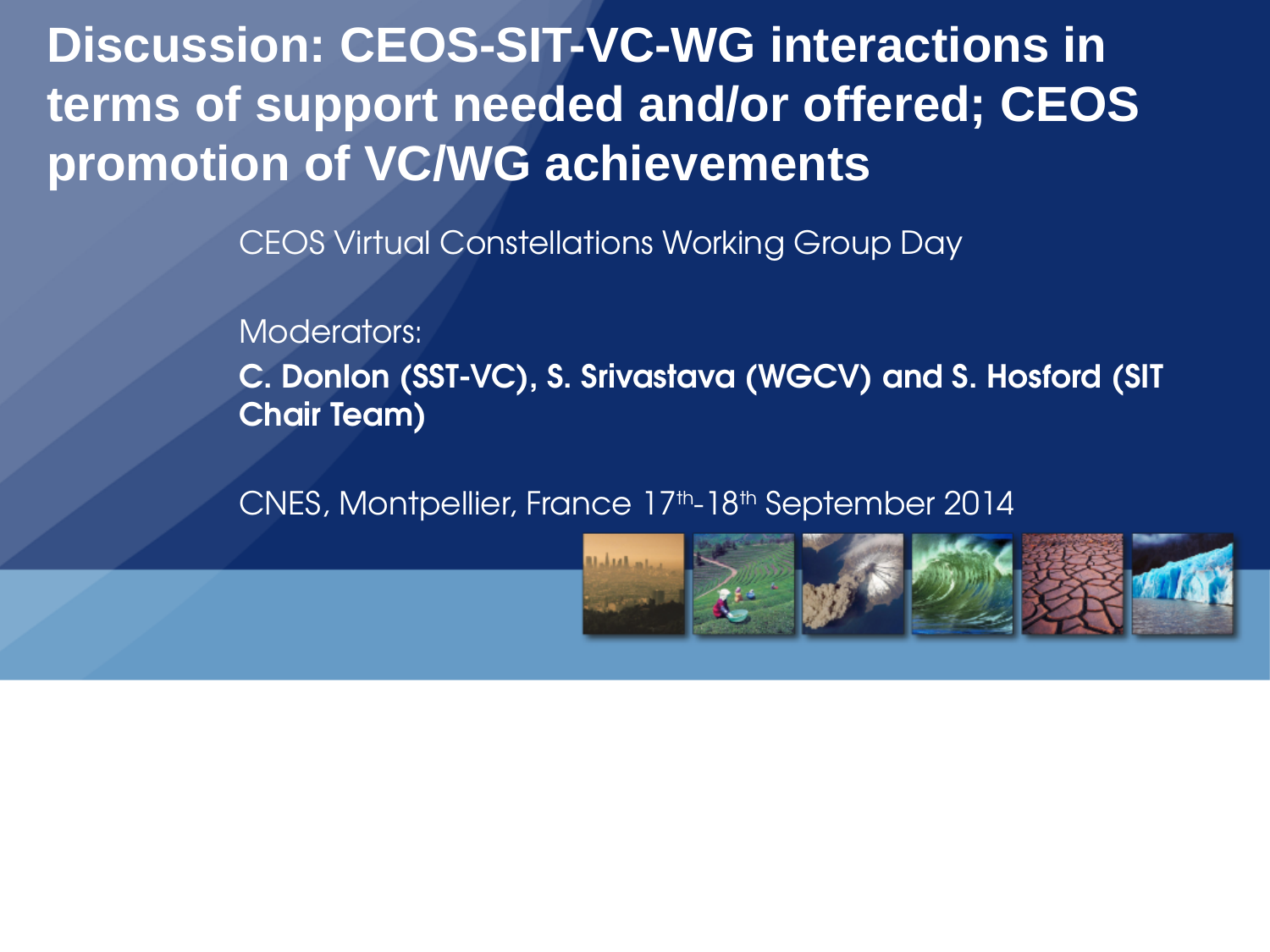

# Discussion: CEOS-SIT-VC-WG interactions in terms of support needed and/or offered; CEOS promotion of VC/WG achievements
CEOS Virtual Constellations Working Group Day

Moderators:
C. Donlon (SST-VC), S. Srivastava (WGCV) and S. Hosford (SIT Chair Team)

CNES, Montpellier, France 17th-18th September 2014